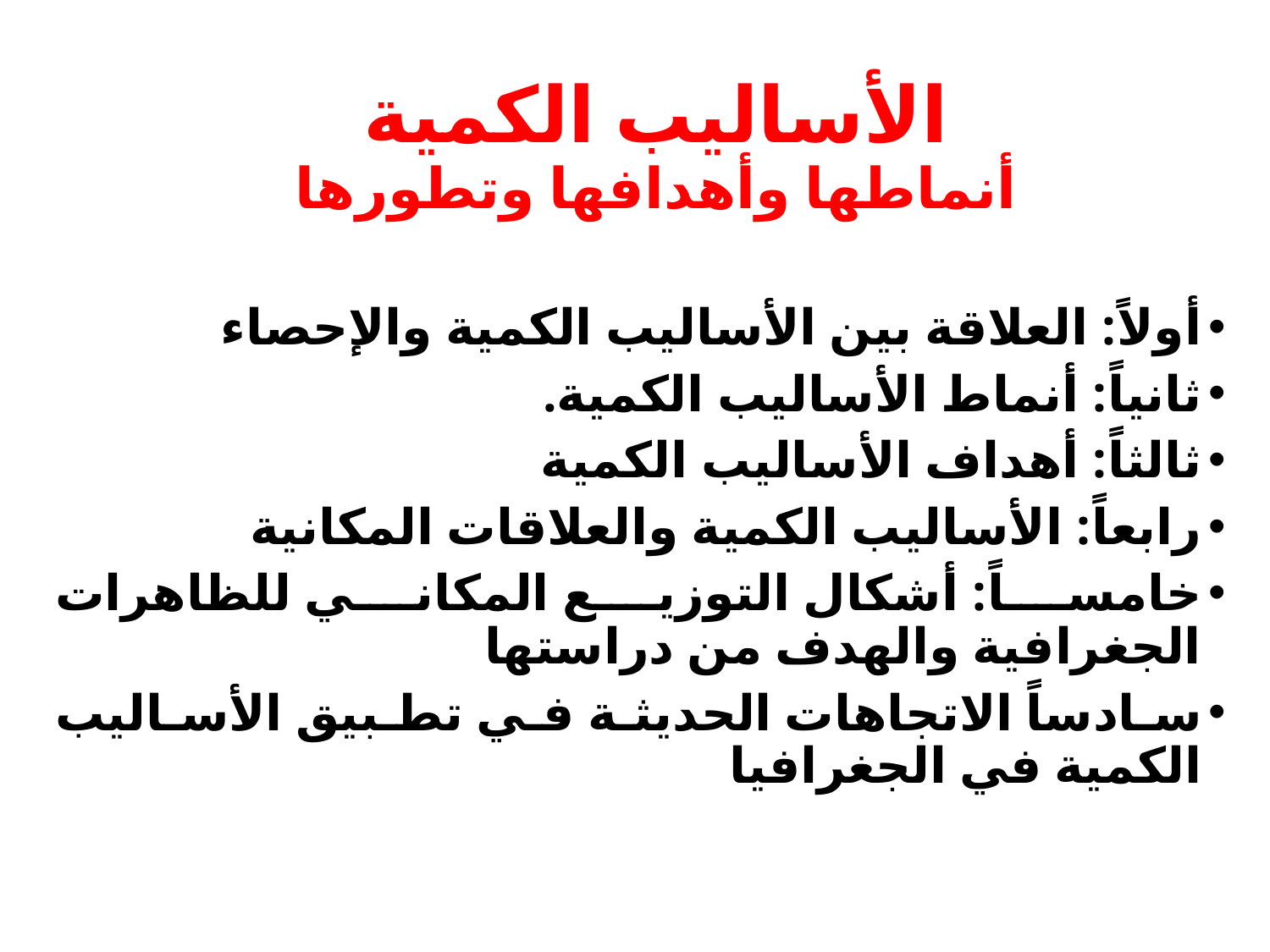

# الأساليب الكمية أنماطها وأهدافها وتطورها
أولاً: العلاقة بين الأساليب الكمية والإحصاء
ثانياً: أنماط الأساليب الكمية.
ثالثاً: أهداف الأساليب الكمية
رابعاً: الأساليب الكمية والعلاقات المكانية
خامساً: أشكال التوزيع المكاني للظاهرات الجغرافية والهدف من دراستها
سادساً الاتجاهات الحديثة في تطبيق الأساليب الكمية في الجغرافيا